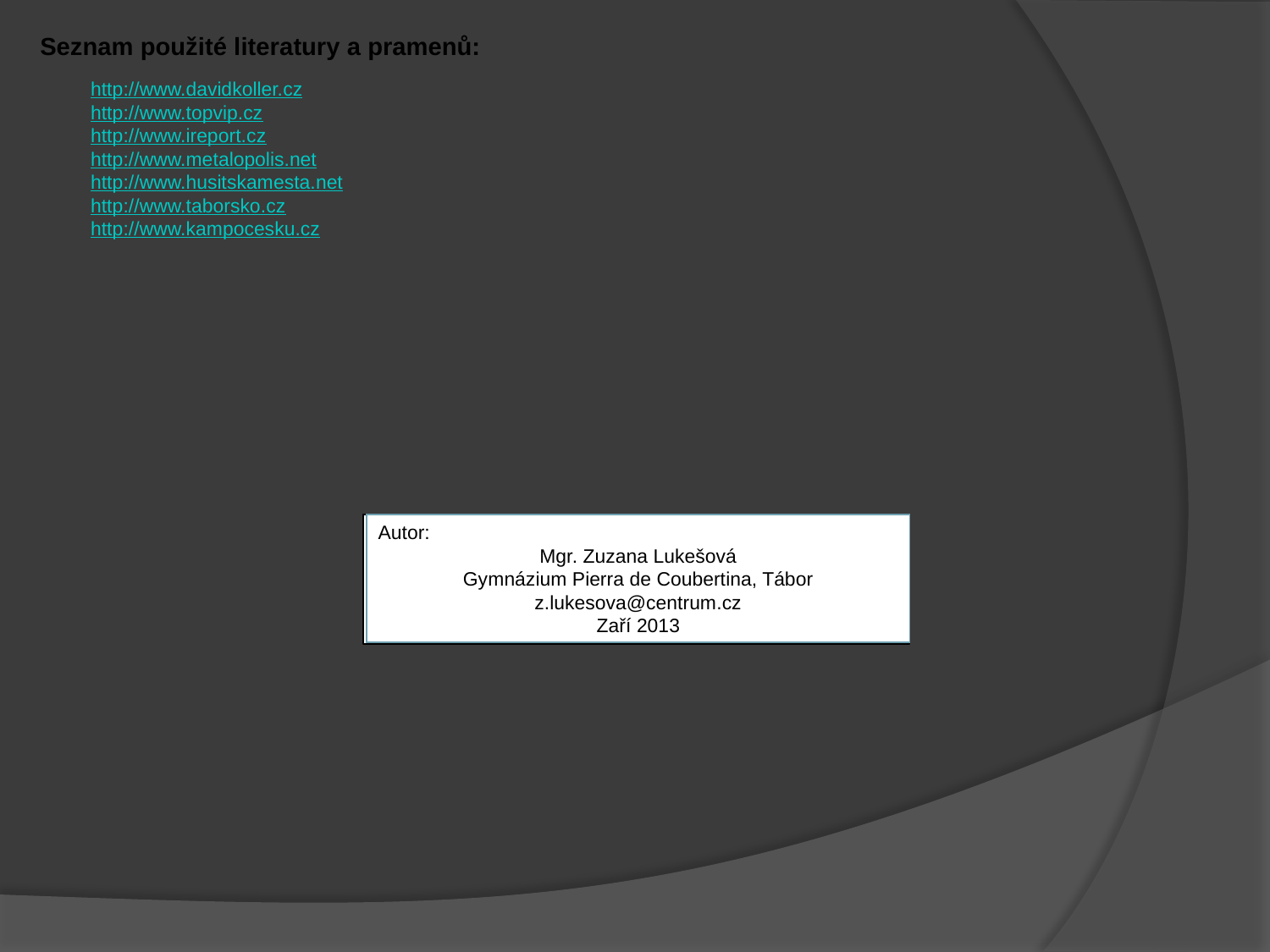

Seznam použité literatury a pramenů:
http://www.davidkoller.cz
http://www.topvip.cz
http://www.ireport.cz
http://www.metalopolis.net
http://www.husitskamesta.net
http://www.taborsko.cz
http://www.kampocesku.cz

Autor:
Mgr. Zuzana Lukešová
Gymnázium Pierra de Coubertina, Tábor
z.lukesova@centrum.cz
Zaří 2013